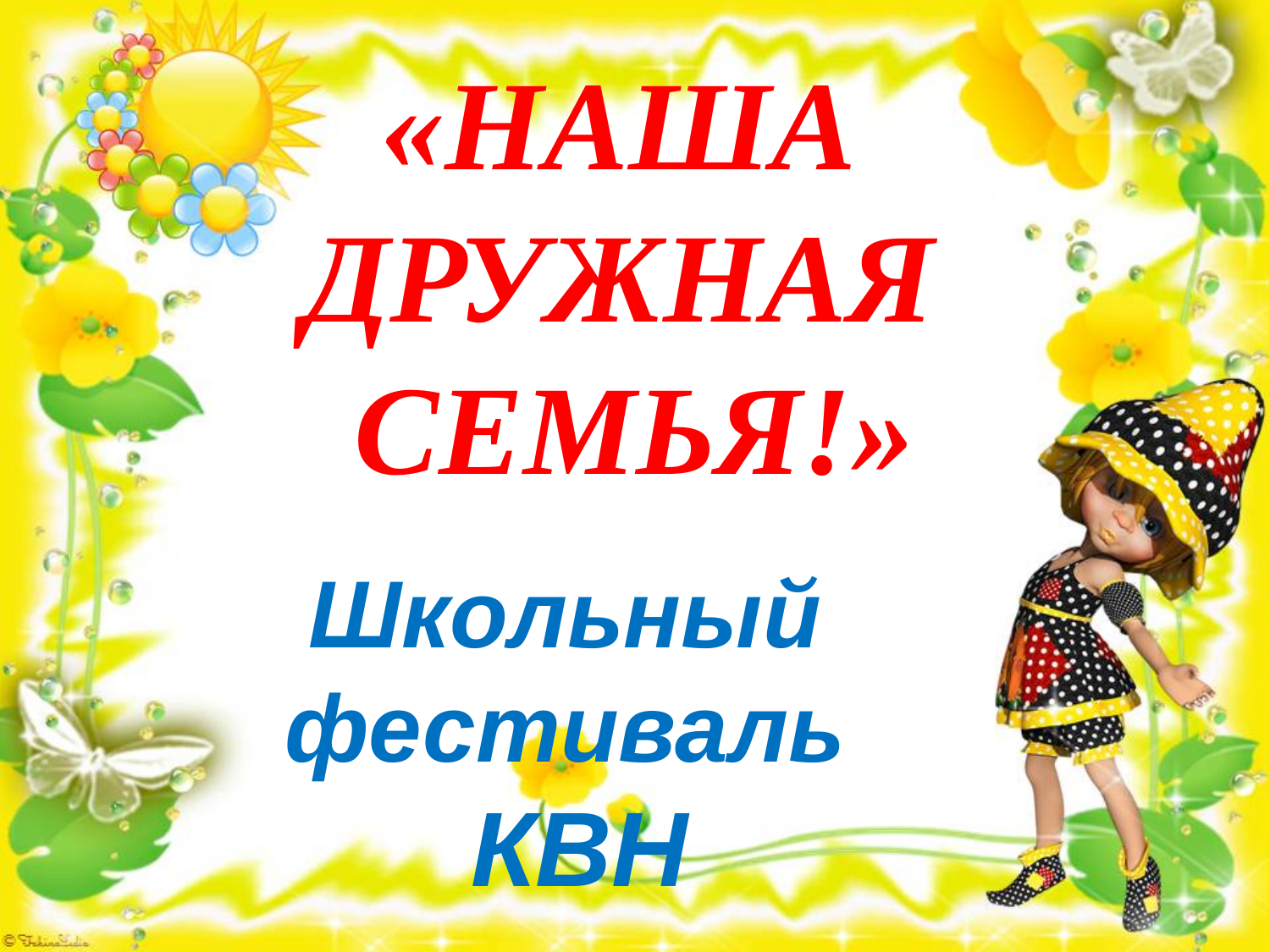

# «НАША ДРУЖНАЯ СЕМЬЯ!»
Школьный фестиваль
 КВН